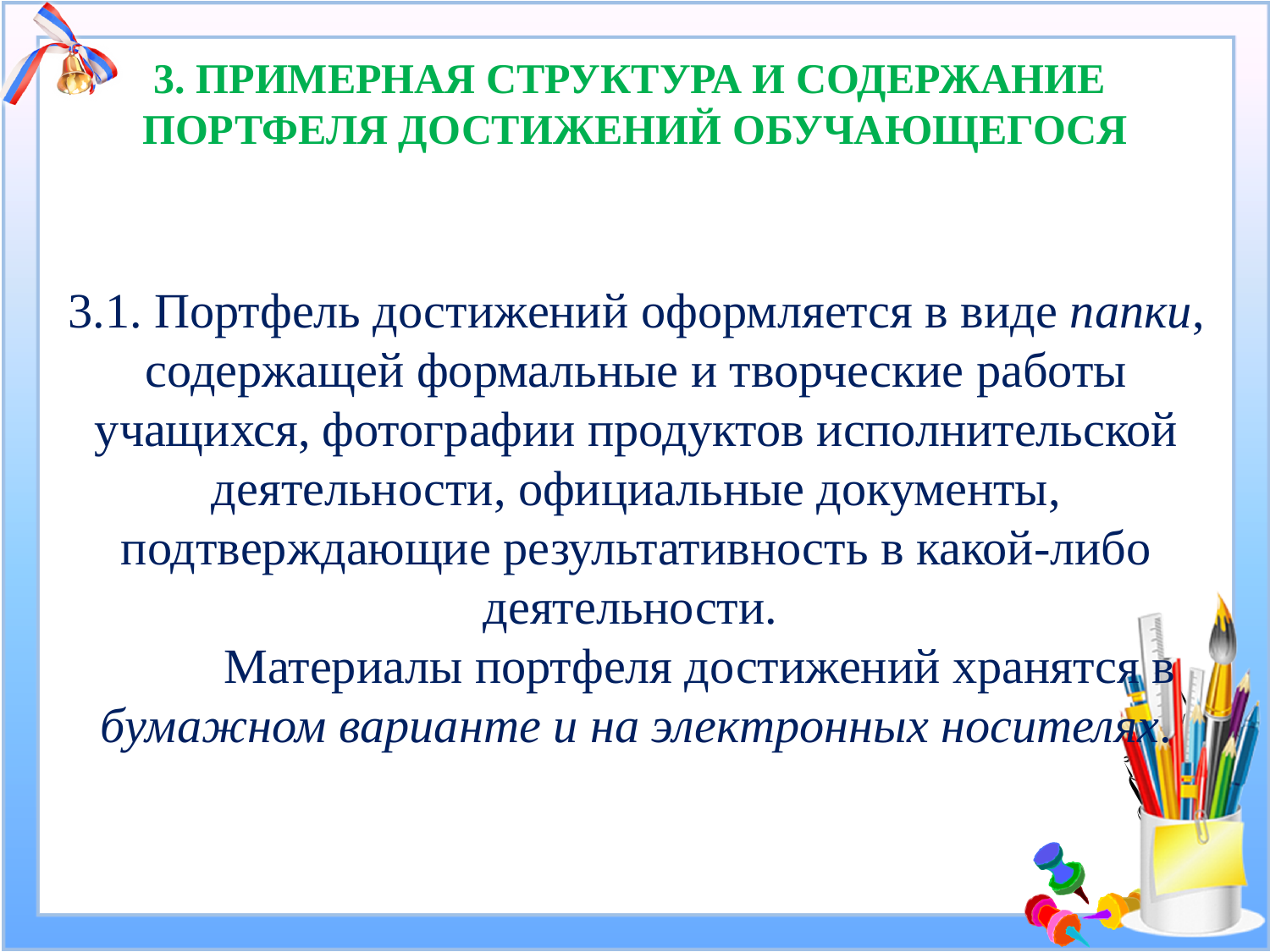

# 3. ПРИМЕРНАЯ СТРУКТУРА И СОДЕРЖАНИЕ ПОРТФЕЛЯ ДОСТИЖЕНИЙ ОБУЧАЮЩЕГОСЯ
3.1. Портфель достижений оформляется в виде папки, содержащей формальные и творческие работы учащихся, фотографии продуктов исполнительской деятельности, официальные документы, подтверждающие результативность в какой-либо деятельности.
	Материалы портфеля достижений хранятся в бумажном варианте и на электронных носителях.